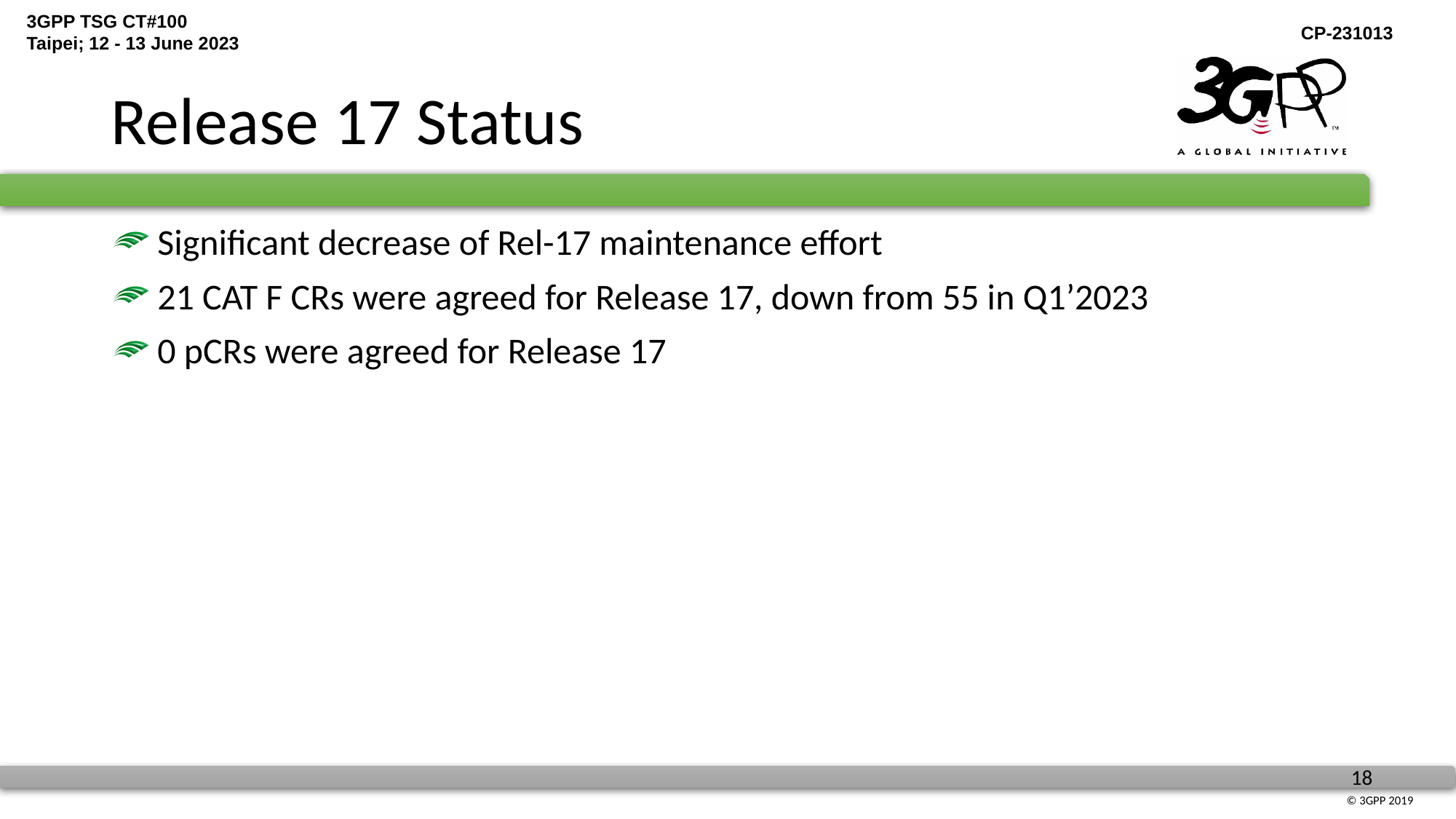

# Release 17 Status
 Significant decrease of Rel-17 maintenance effort
 21 CAT F CRs were agreed for Release 17, down from 55 in Q1’2023
 0 pCRs were agreed for Release 17